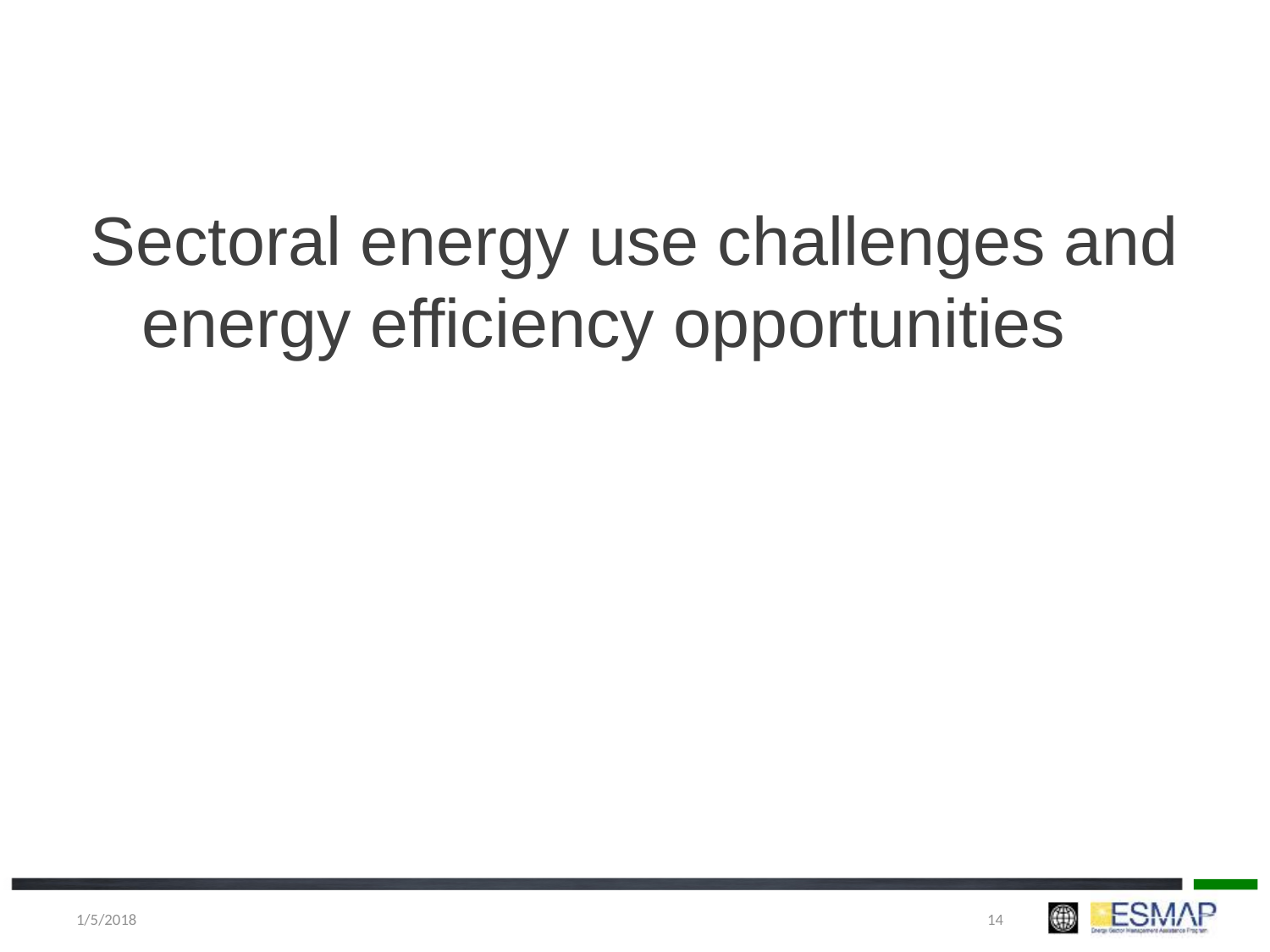

Sectoral energy use challenges and energy efficiency opportunities
1/5/2018
14